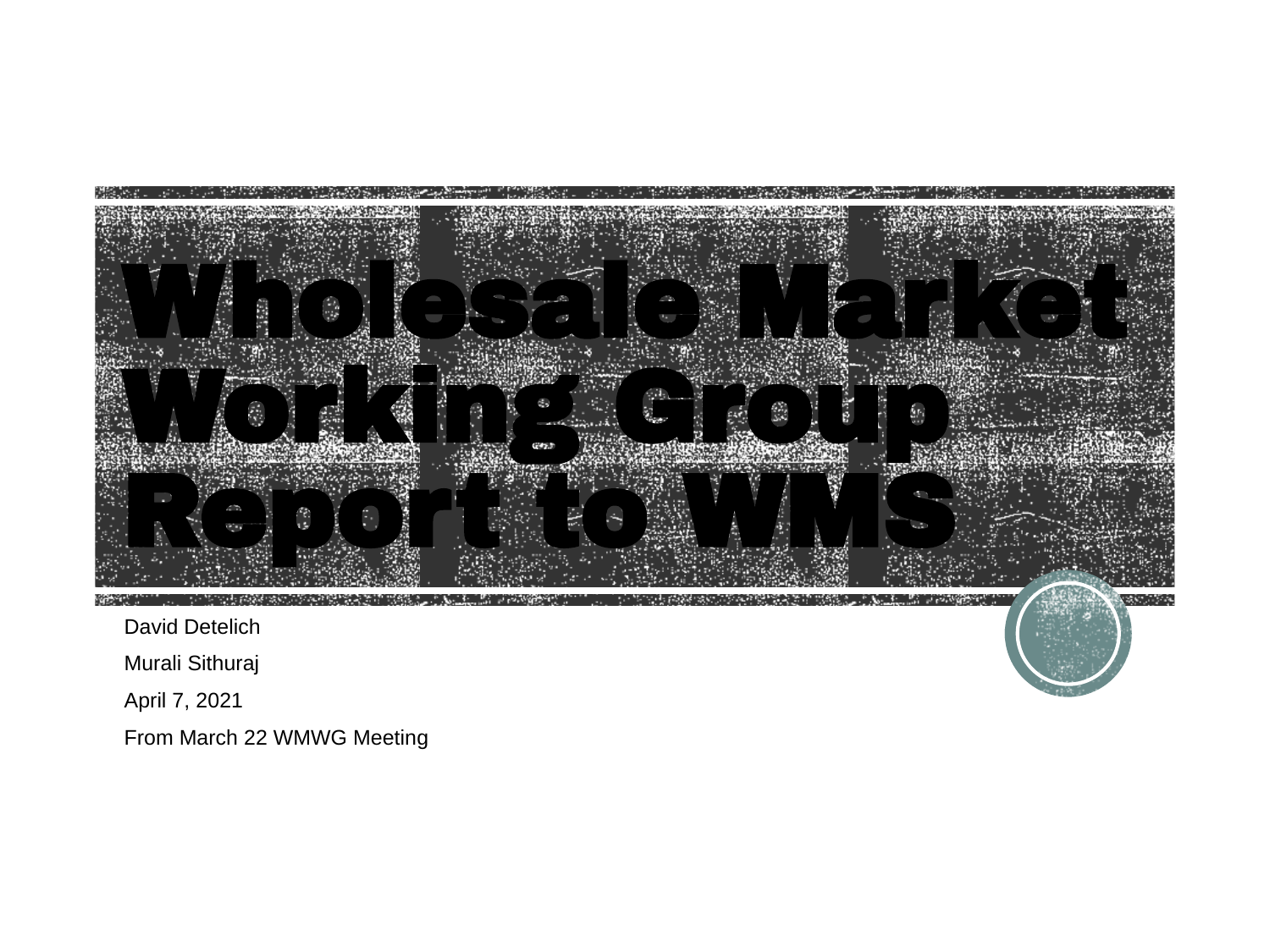

# Wholesale Market Working Group Report to WMS
David Detelich
Murali Sithuraj
April 7, 2021
From March 22 WMWG Meeting